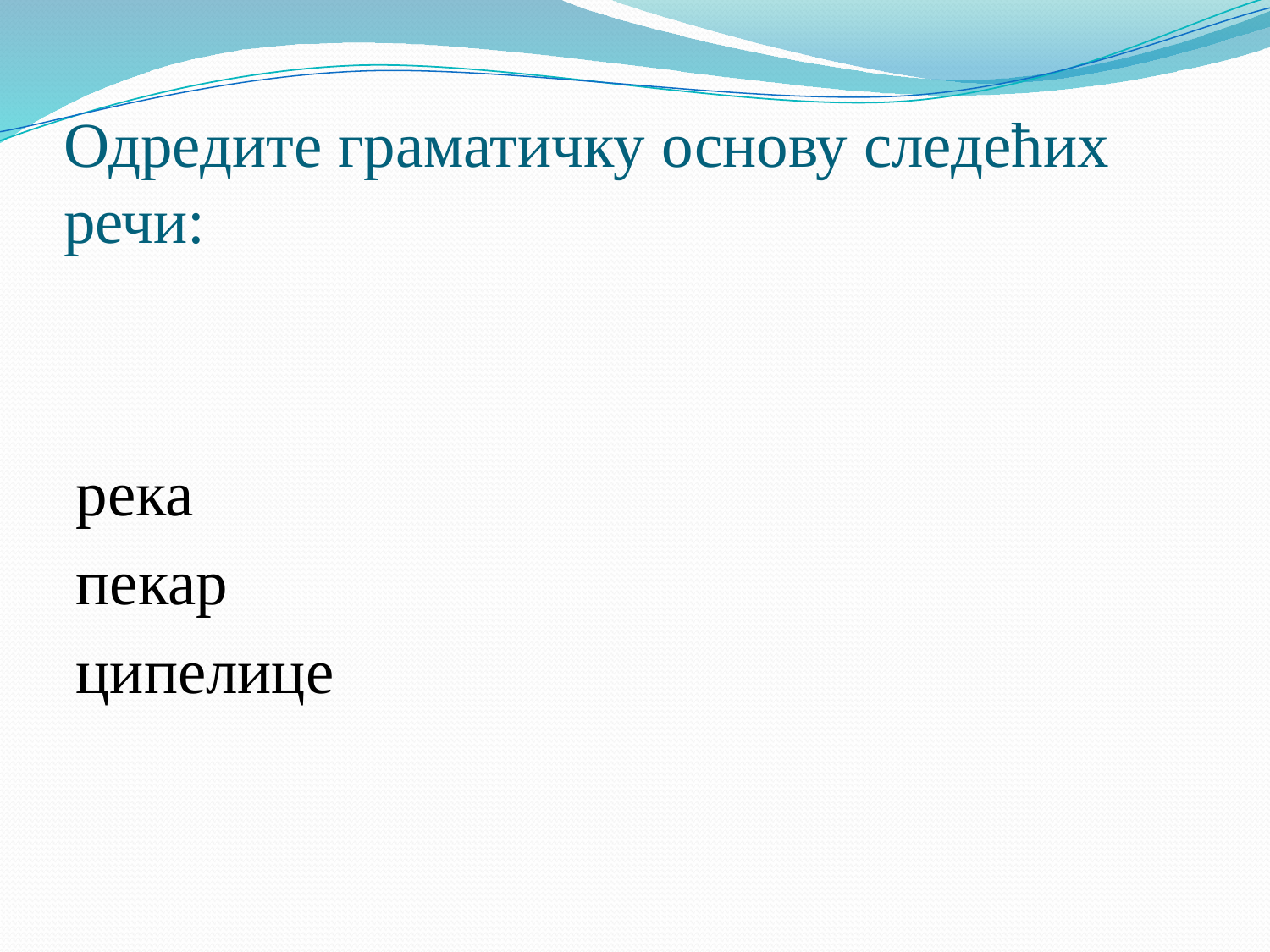

# Одредите граматичку основу следећих речи:

река
пекар
ципелице